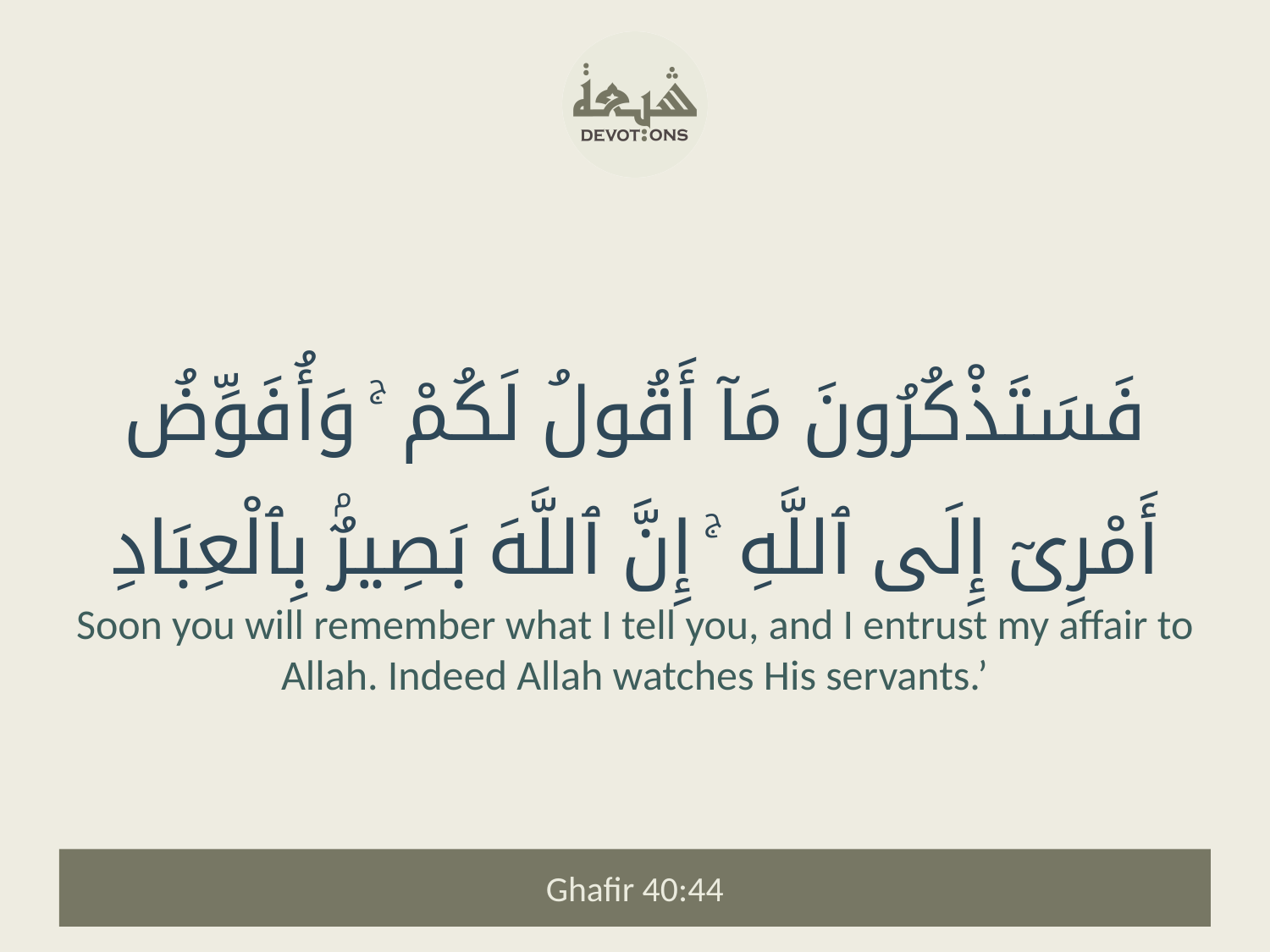

فَسَتَذْكُرُونَ مَآ أَقُولُ لَكُمْ ۚ وَأُفَوِّضُ أَمْرِىٓ إِلَى ٱللَّهِ ۚ إِنَّ ٱللَّهَ بَصِيرٌۢ بِٱلْعِبَادِ
Soon you will remember what I tell you, and I entrust my affair to Allah. Indeed Allah watches His servants.’
Ghafir 40:44